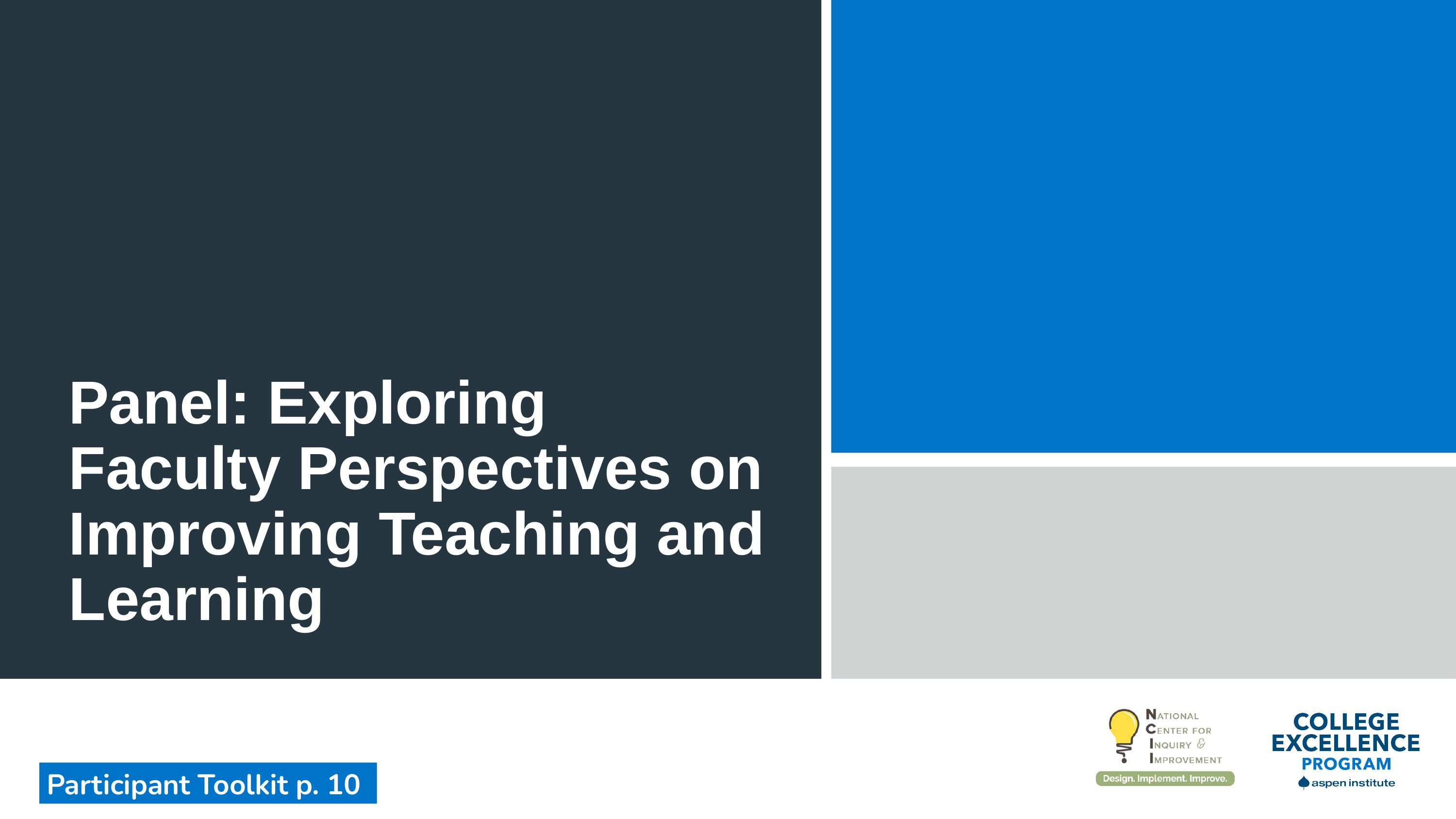

Panel: Exploring Faculty Perspectives on Improving Teaching and Learning
Participant Toolkit p. 10